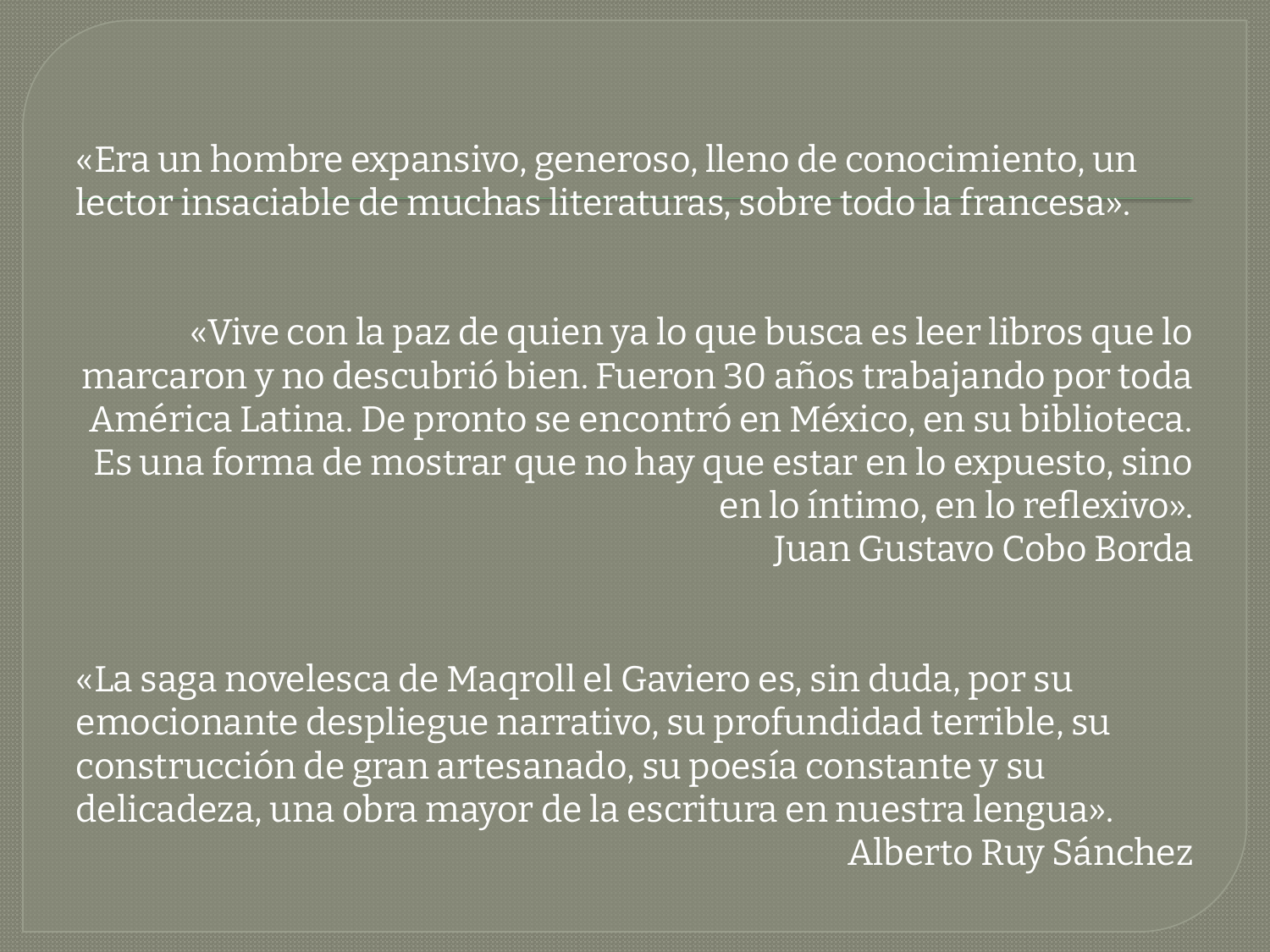

«Era un hombre expansivo, generoso, lleno de conocimiento, un lector insaciable de muchas literaturas, sobre todo la francesa».

«Vive con la paz de quien ya lo que busca es leer libros que lo marcaron y no descubrió bien. Fueron 30 años trabajando por toda América Latina. De pronto se encontró en México, en su biblioteca. Es una forma de mostrar que no hay que estar en lo expuesto, sino en lo íntimo, en lo reflexivo».
Juan Gustavo Cobo Borda

«La saga novelesca de Maqroll el Gaviero es, sin duda, por su emocionante despliegue narrativo, su profundidad terrible, su construcción de gran artesanado, su poesía constante y su delicadeza, una obra mayor de la escritura en nuestra lengua».
Alberto Ruy Sánchez